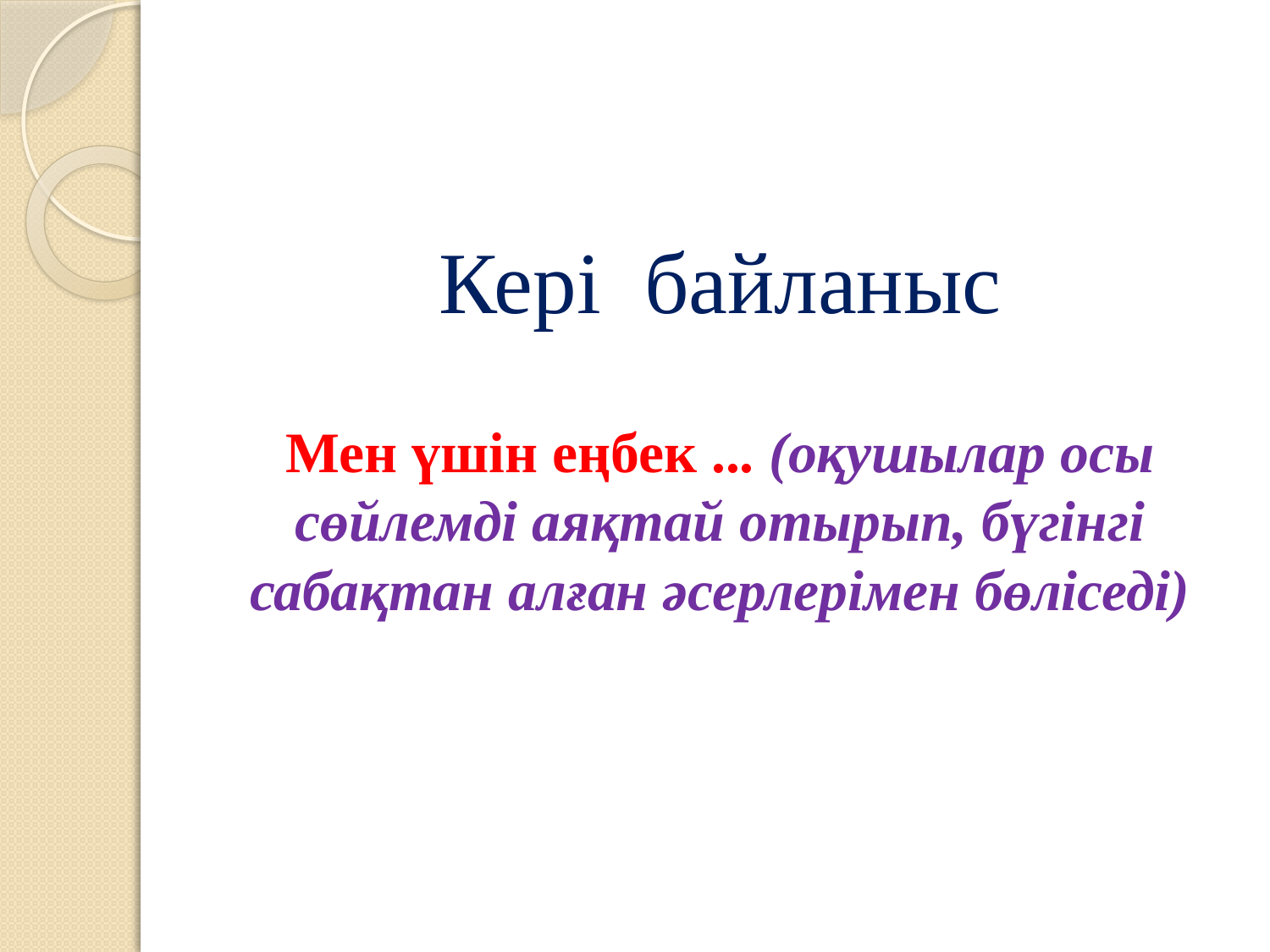

# Кері  байланыс Мен үшін еңбек ... (оқушылар осы сөйлемді аяқтай отырып, бүгінгі сабақтан алған әсерлерімен бөліседі)